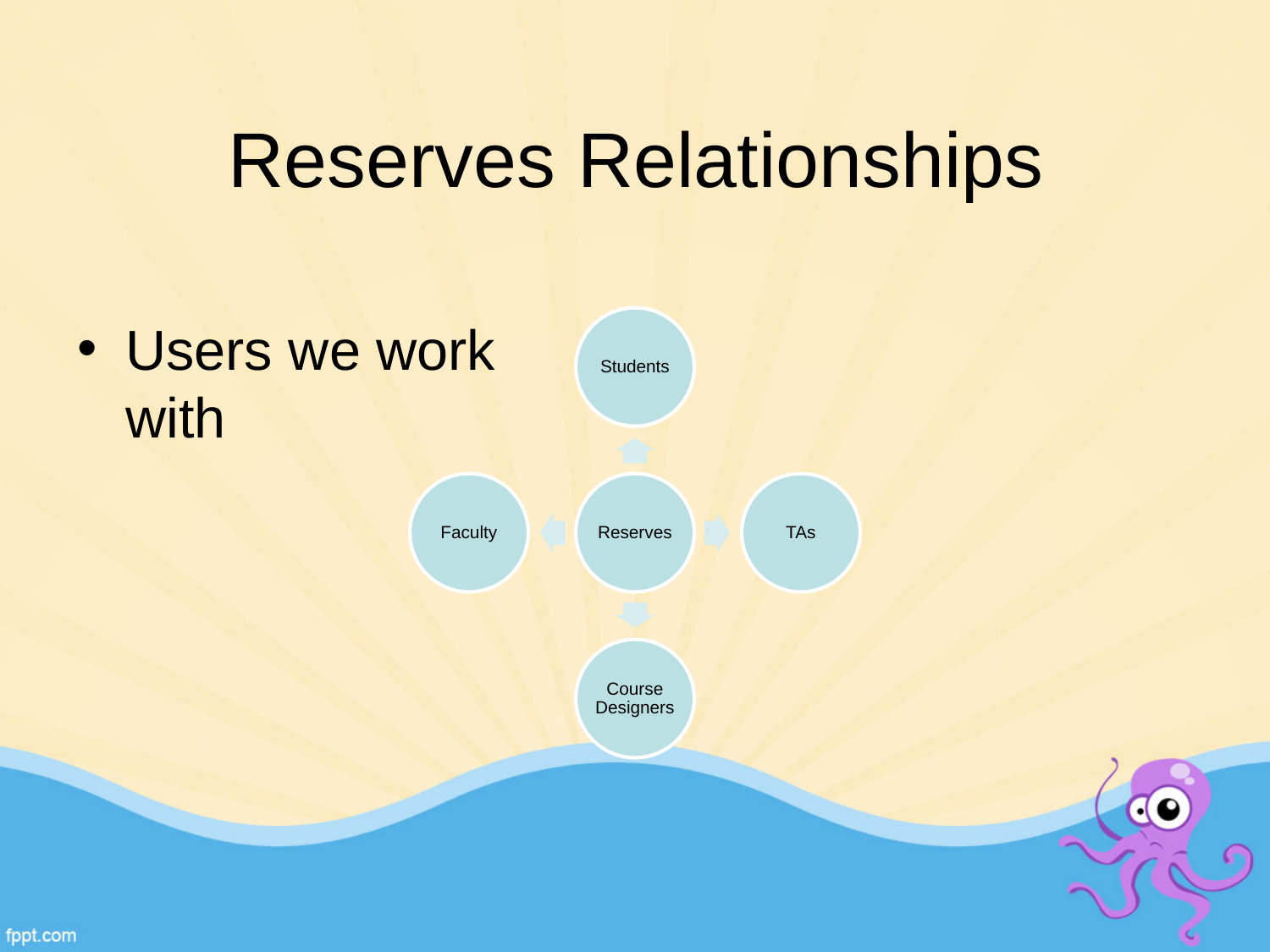

# Reserves Relationships
Users we work with

Students

Faculty
Reserves
TAs

Course Designers